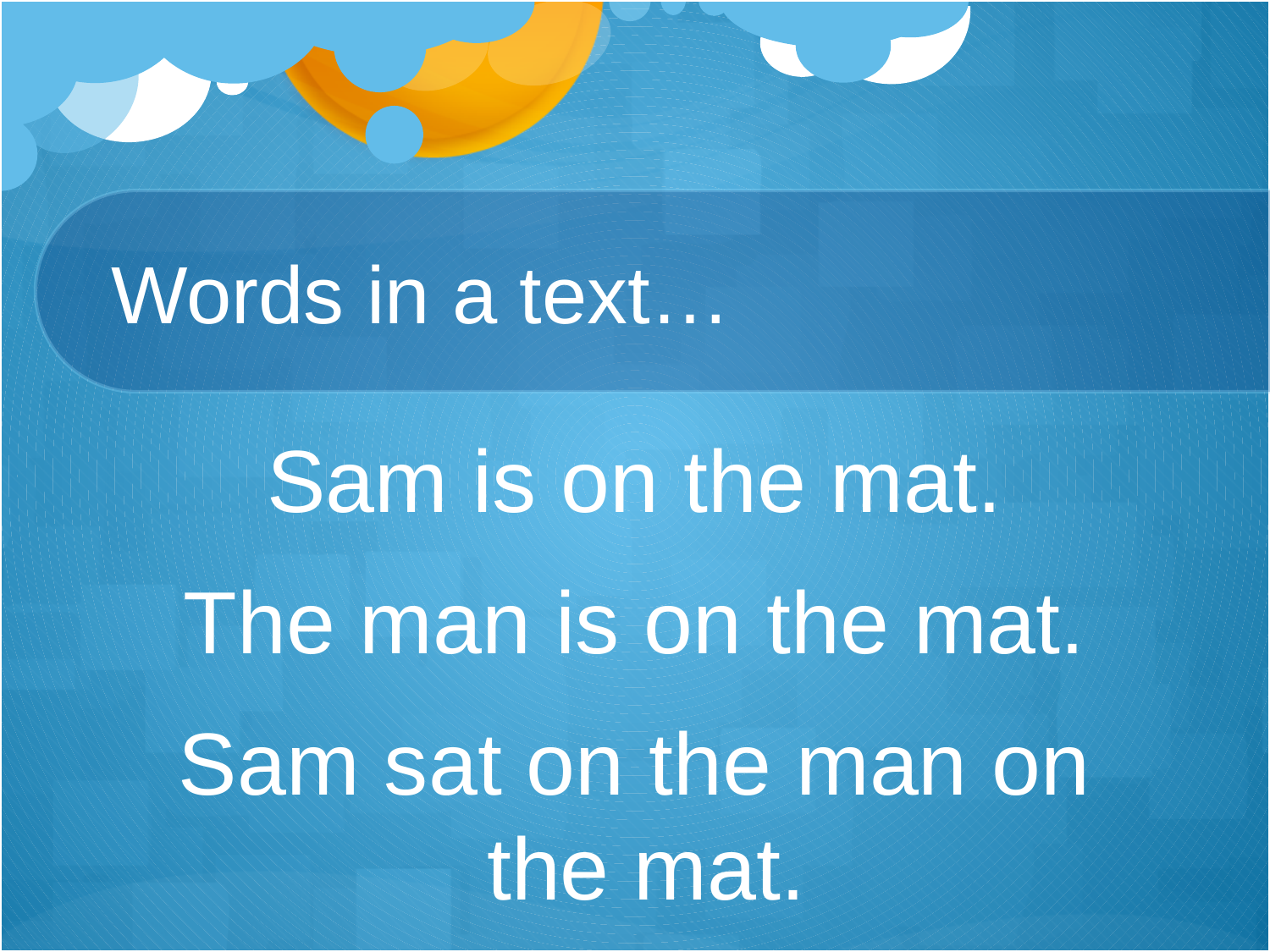

# Words in a text…
Sam is on the mat.
The man is on the mat.
Sam sat on the man on the mat.